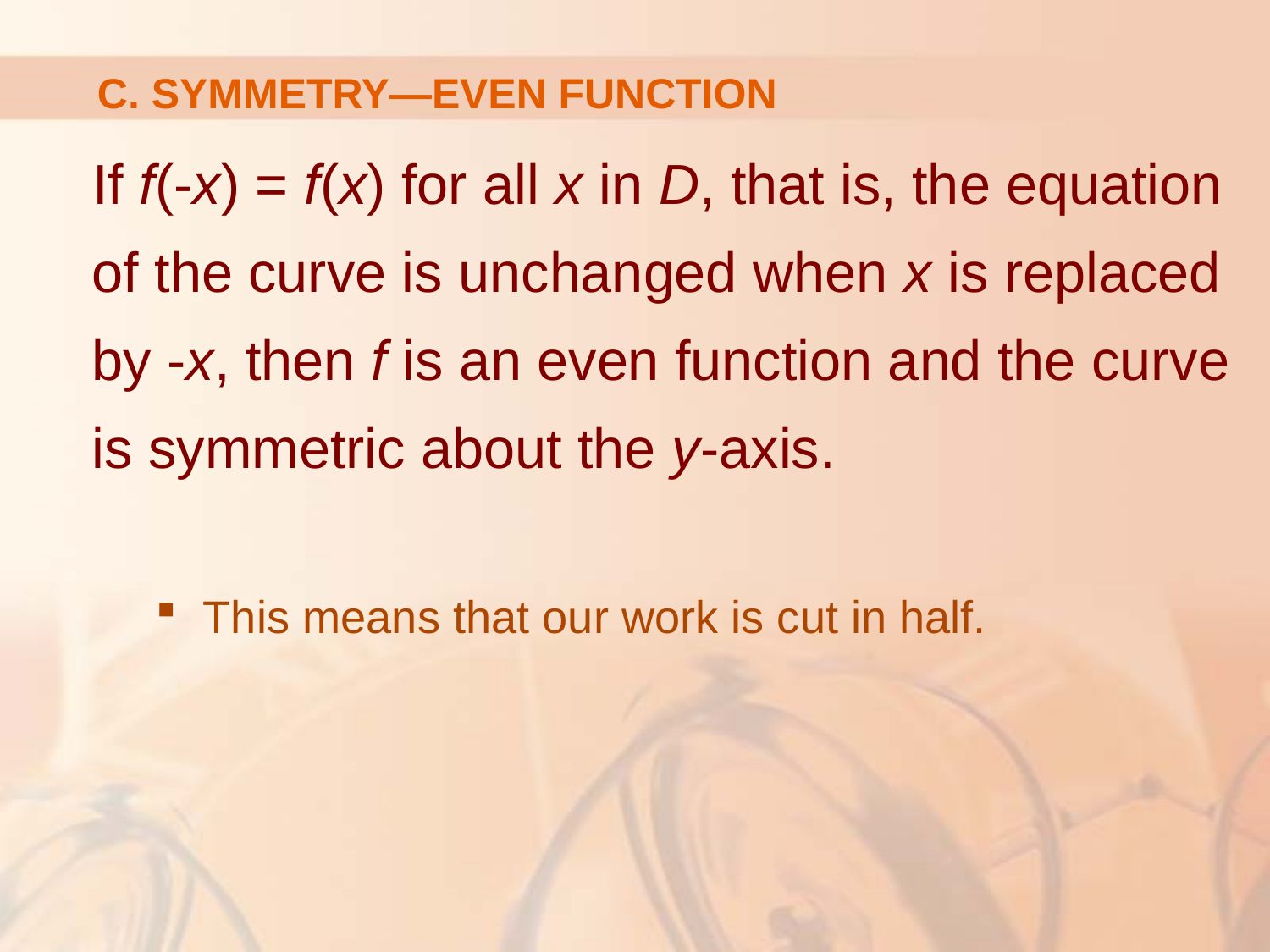

# C. SYMMETRY—EVEN FUNCTION
If f(-x) = f(x) for all x in D, that is, the equation of the curve is unchanged when x is replaced by -x, then f is an even function and the curve is symmetric about the y-axis.

This means that our work is cut in half.